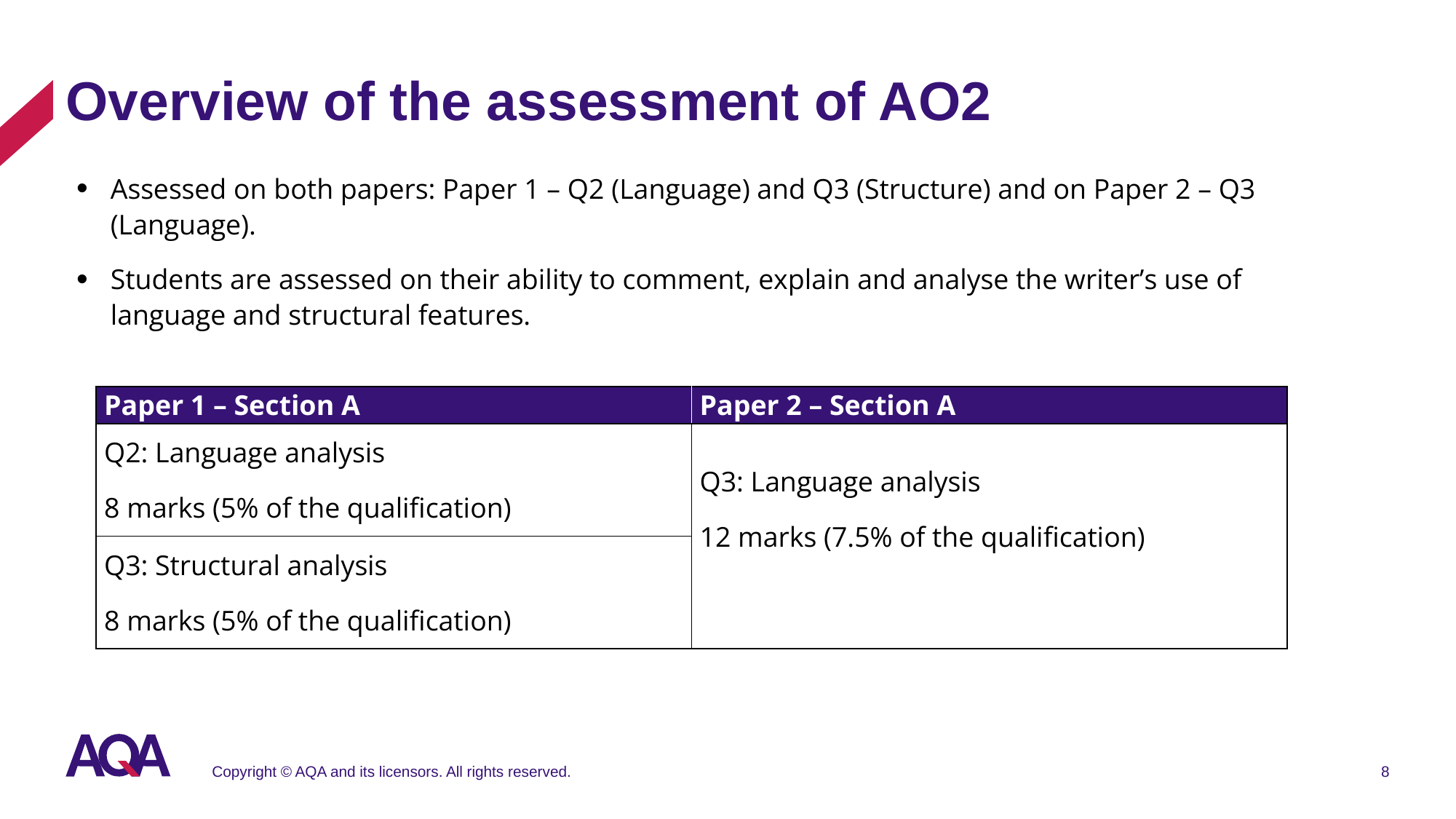

# Overview of the assessment of AO2
Assessed on both papers: Paper 1 – Q2 (Language) and Q3 (Structure) and on Paper 2 – Q3 (Language).
Students are assessed on their ability to comment, explain and analyse the writer’s use of language and structural features.

| Paper 1 – Section A | Paper 2 – Section A |
| --- | --- |
| Q2: Language analysis 8 marks (5% of the qualification) | Q3: Language analysis 12 marks (7.5% of the qualification) |
| Q3: Structural analysis 8 marks (5% of the qualification) |  |
Copyright © AQA and its licensors. All rights reserved.
8